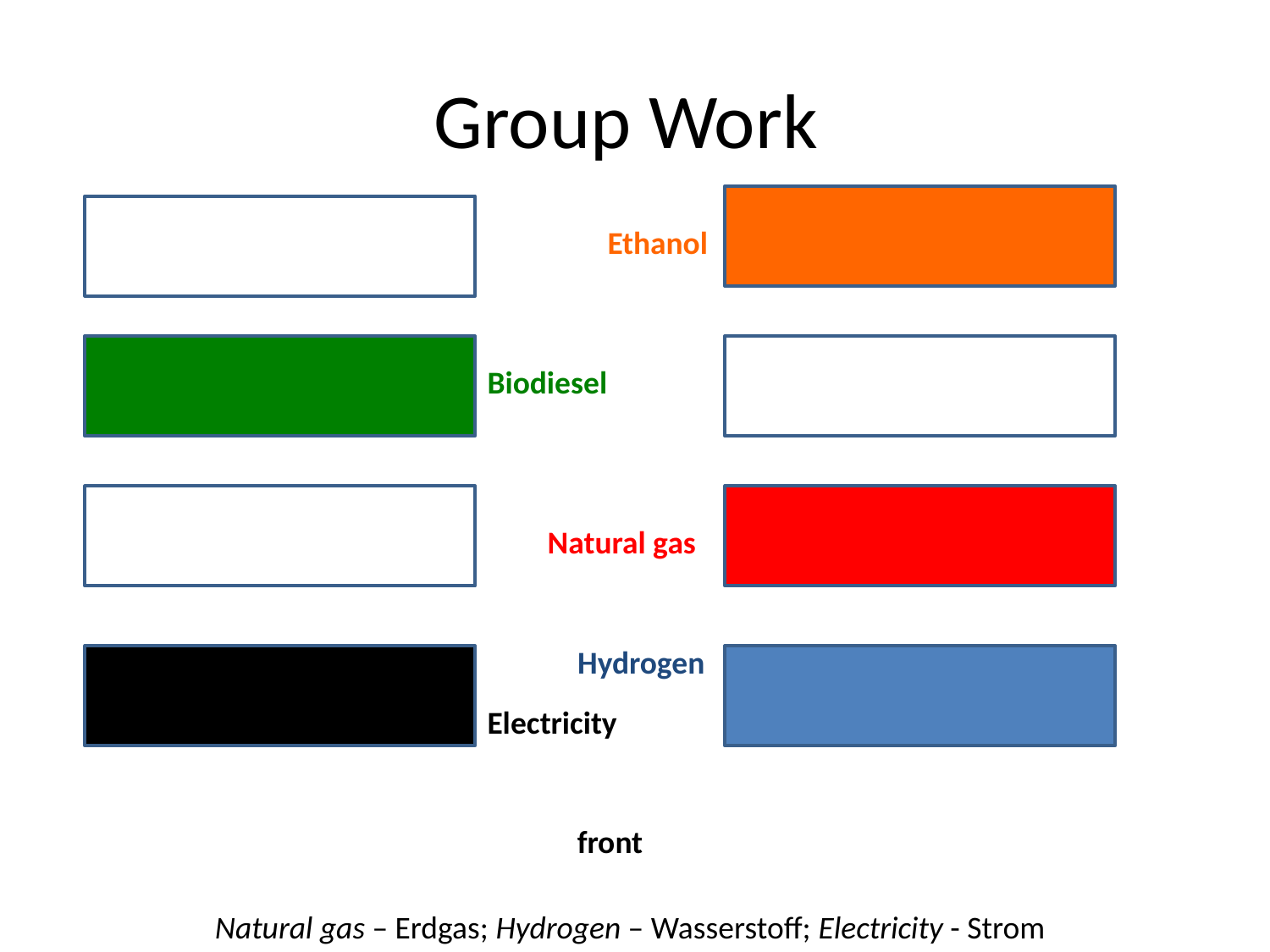

# Group Work

Ethanol

Biodiesel

Natural gas
Hydrogen

Electricity
front
Natural gas – Erdgas; Hydrogen – Wasserstoff; Electricity - Strom